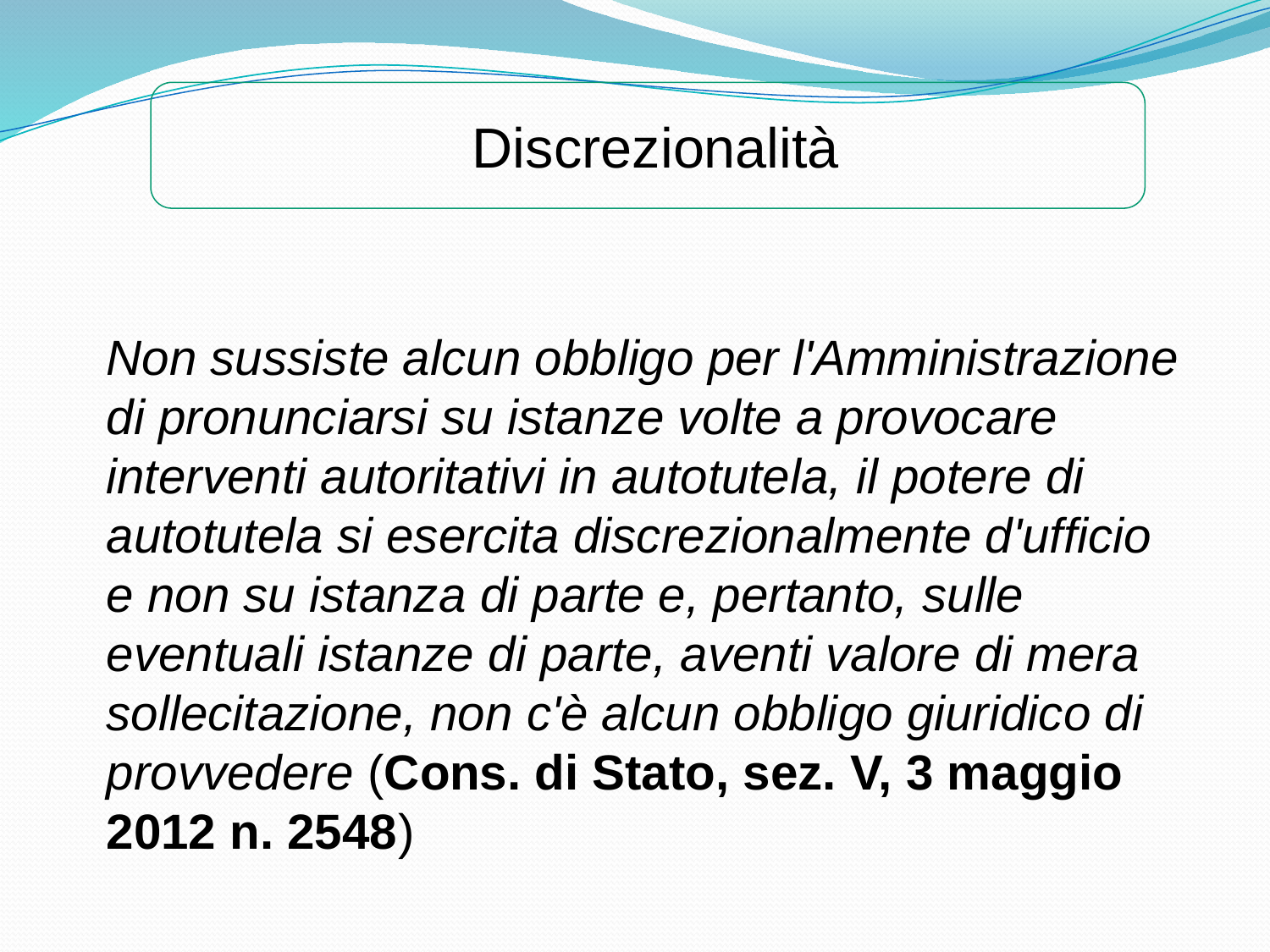

Discrezionalità
Non sussiste alcun obbligo per l'Amministrazione di pronunciarsi su istanze volte a provocare interventi autoritativi in autotutela, il potere di autotutela si esercita discrezionalmente d'ufficio e non su istanza di parte e, pertanto, sulle eventuali istanze di parte, aventi valore di mera sollecitazione, non c'è alcun obbligo giuridico di provvedere (Cons. di Stato, sez. V, 3 maggio 2012 n. 2548)